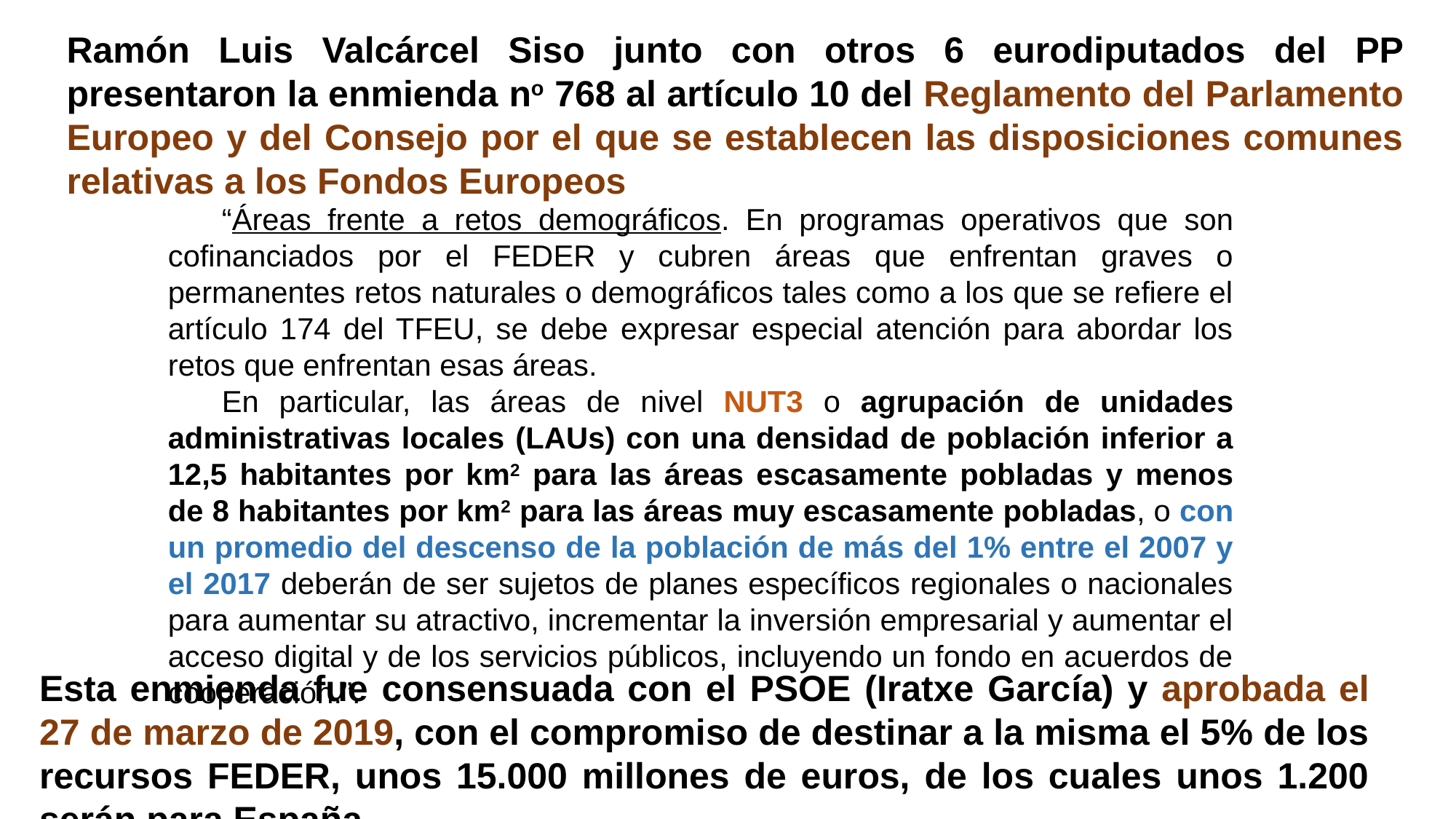

#
Ramón Luis Valcárcel Siso junto con otros 6 eurodiputados del PP presentaron la enmienda no 768 al artículo 10 del Reglamento del Parlamento Europeo y del Consejo por el que se establecen las disposiciones comunes relativas a los Fondos Europeos
“Áreas frente a retos demográficos. En programas operativos que son cofinanciados por el FEDER y cubren áreas que enfrentan graves o permanentes retos naturales o demográficos tales como a los que se refiere el artículo 174 del TFEU, se debe expresar especial atención para abordar los retos que enfrentan esas áreas.
En particular, las áreas de nivel NUT3 o agrupación de unidades administrativas locales (LAUs) con una densidad de población inferior a 12,5 habitantes por km2 para las áreas escasamente pobladas y menos de 8 habitantes por km2 para las áreas muy escasamente pobladas, o con un promedio del descenso de la población de más del 1% entre el 2007 y el 2017 deberán de ser sujetos de planes específicos regionales o nacionales para aumentar su atractivo, incrementar la inversión empresarial y aumentar el acceso digital y de los servicios públicos, incluyendo un fondo en acuerdos de cooperación.”.

Esta enmienda fue consensuada con el PSOE (Iratxe García) y aprobada el 27 de marzo de 2019, con el compromiso de destinar a la misma el 5% de los recursos FEDER, unos 15.000 millones de euros, de los cuales unos 1.200 serán para España.